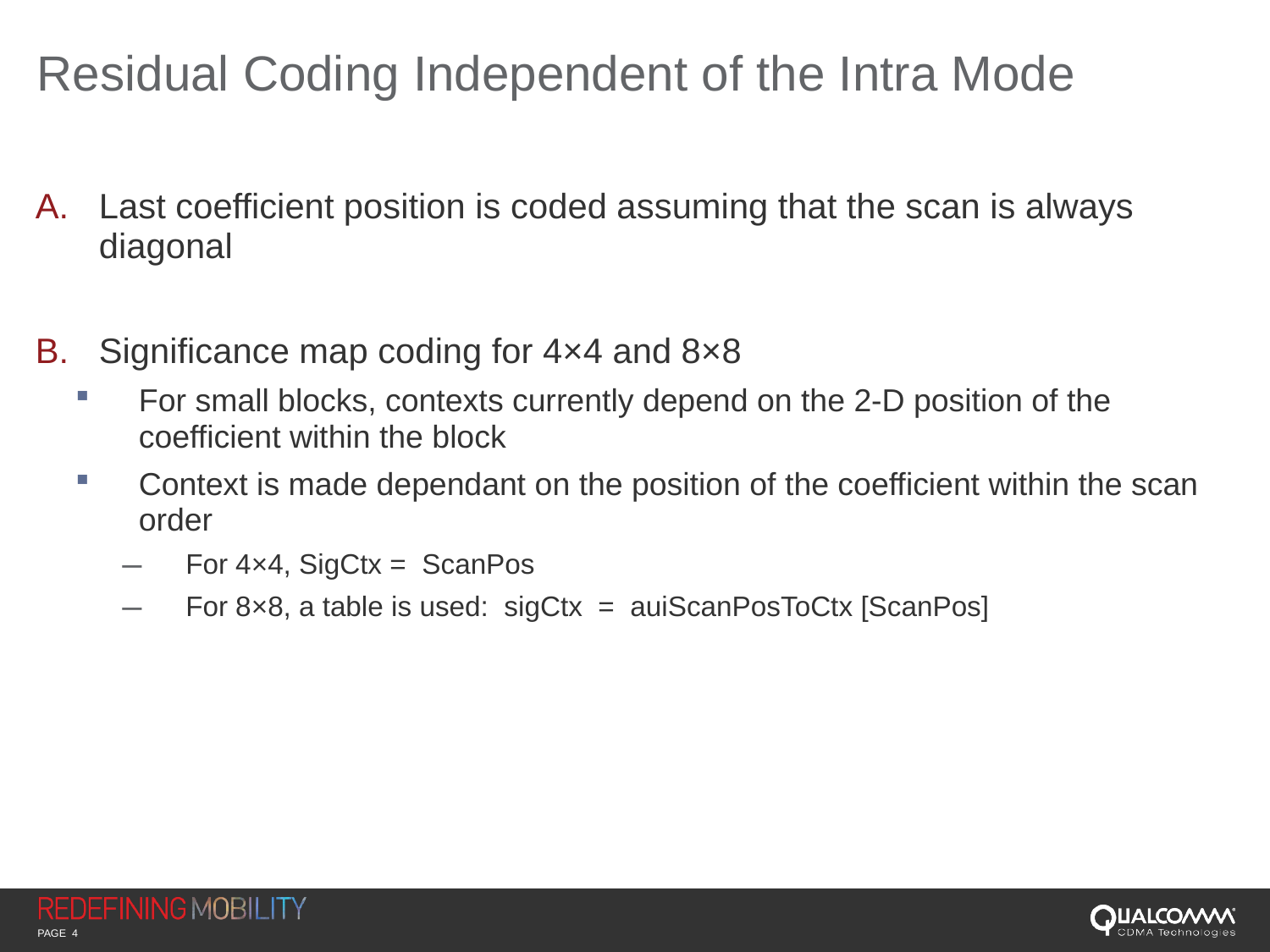

# Residual Coding Independent of the Intra Mode

Last coefficient position is coded assuming that the scan is always diagonal

Significance map coding for 4×4 and 8×8
For small blocks, contexts currently depend on the 2-D position of the coefficient within the block
Context is made dependant on the position of the coefficient within the scan order
For 4×4, SigCtx =  ScanPos
For 8×8, a table is used:  sigCtx  =  auiScanPosToCtx [ScanPos]